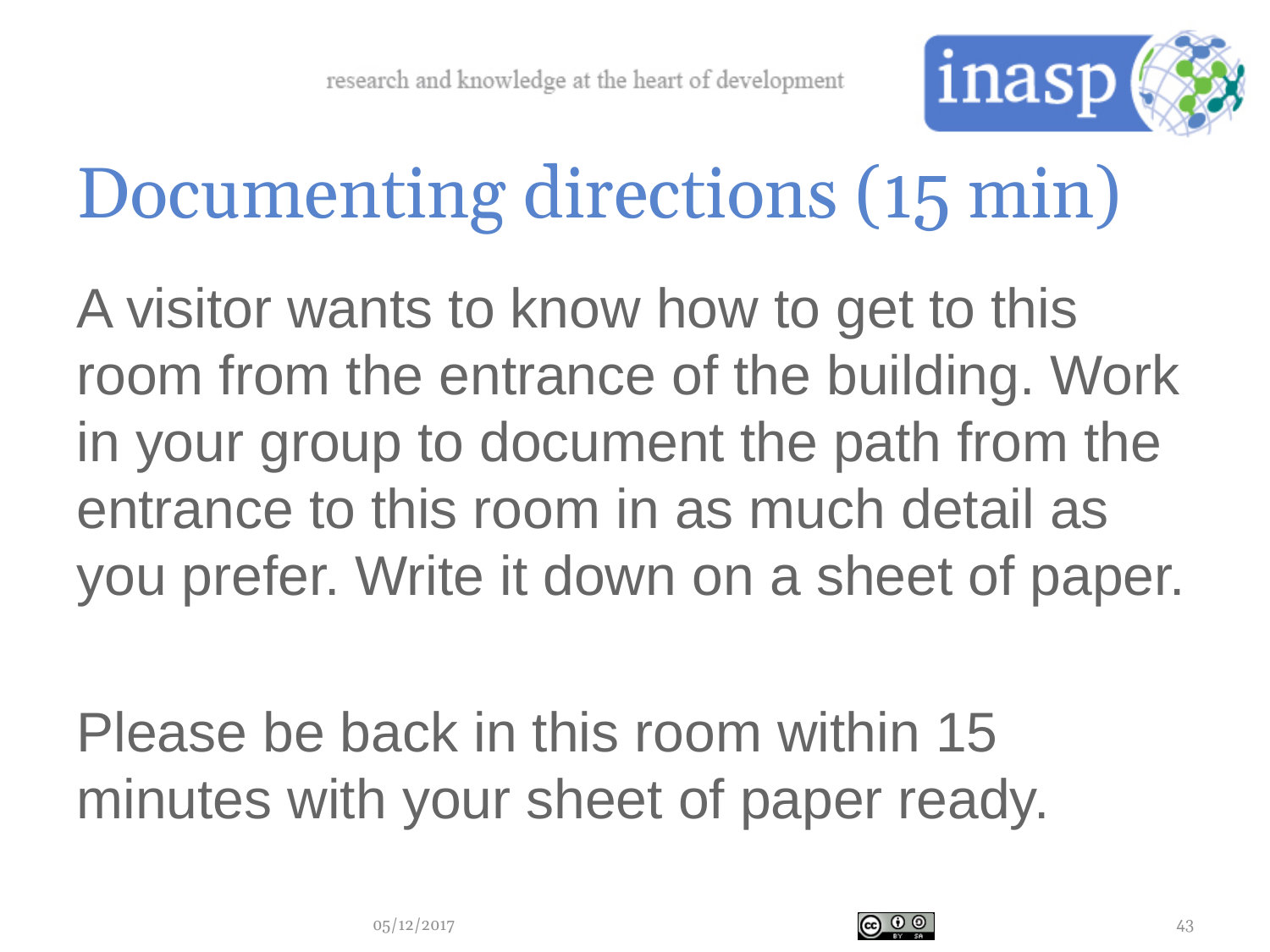

# Documenting directions (15 min)
A visitor wants to know how to get to this room from the entrance of the building. Work in your group to document the path from the entrance to this room in as much detail as you prefer. Write it down on a sheet of paper.

Please be back in this room within 15 minutes with your sheet of paper ready.
05/12/2017

43